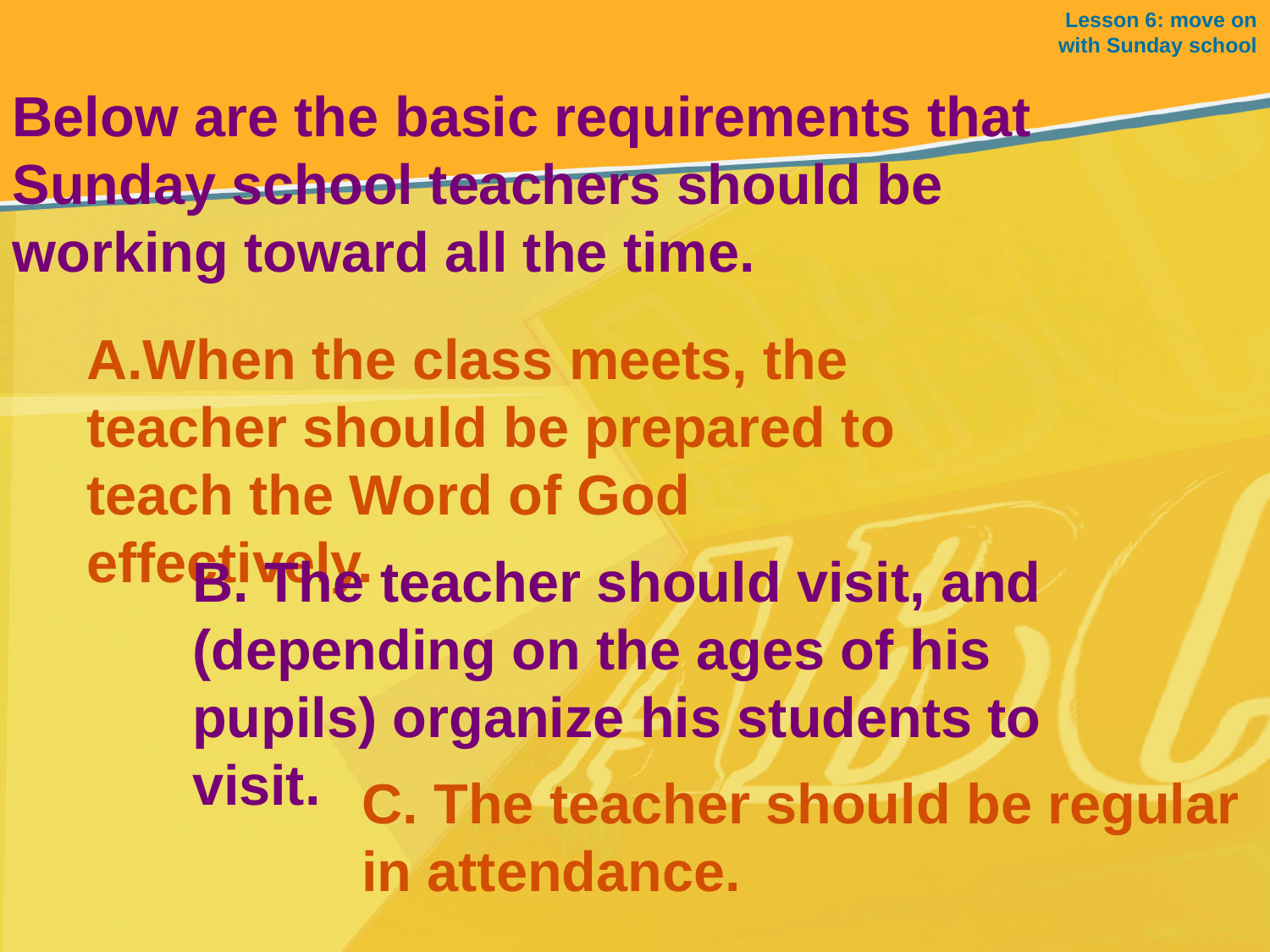

Lesson 6: move on with Sunday school
Below are the basic requirements that Sunday school teachers should be working toward all the time.
A.When the class meets, the teacher should be prepared to teach the Word of God effectively.
B. The teacher should visit, and (depending on the ages of his pupils) organize his students to visit.
C. The teacher should be regular in attendance.